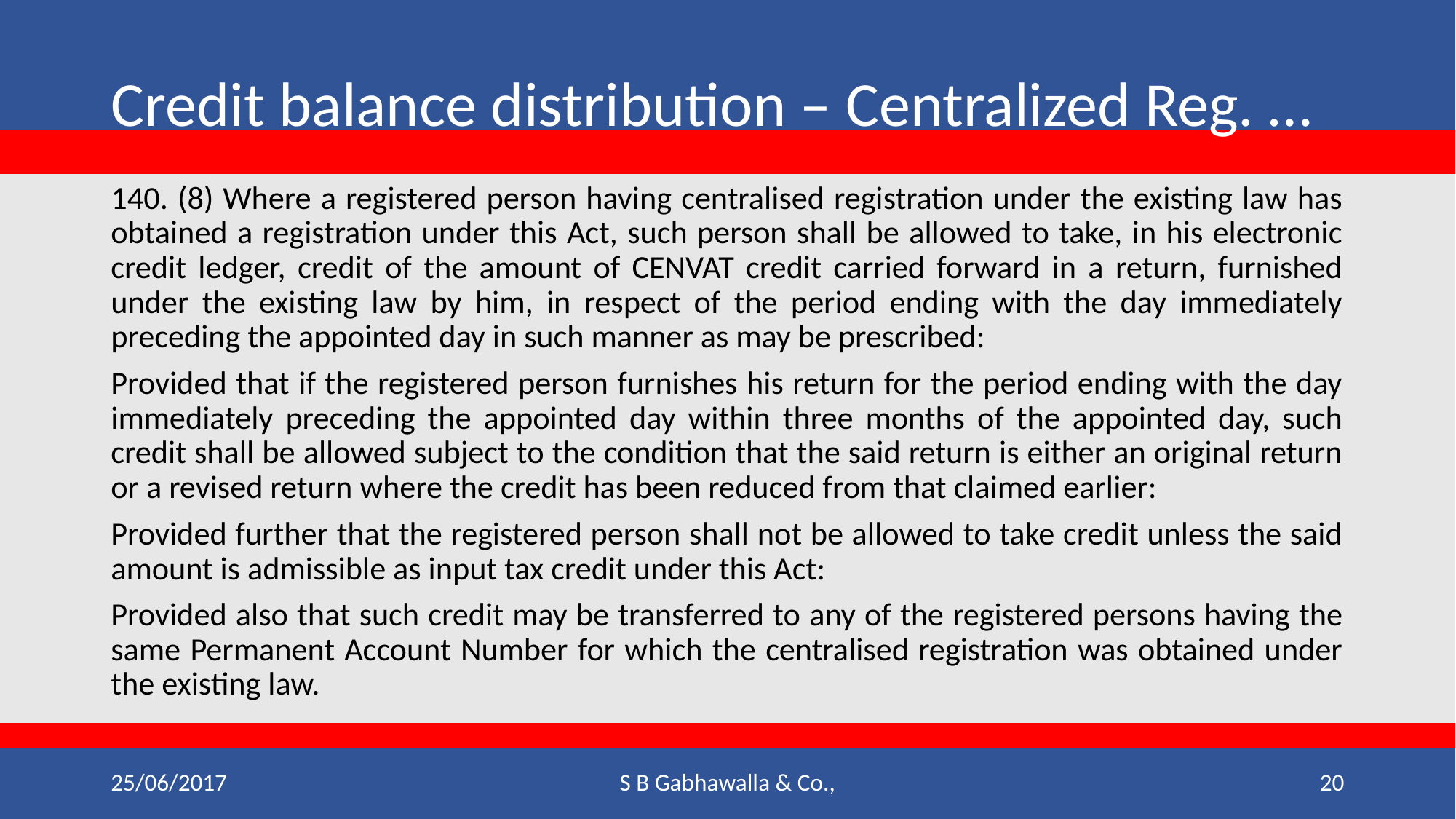

# Credit balance distribution – Centralized Reg. …
140. (8) Where a registered person having centralised registration under the existing law has obtained a registration under this Act, such person shall be allowed to take, in his electronic credit ledger, credit of the amount of CENVAT credit carried forward in a return, furnished under the existing law by him, in respect of the period ending with the day immediately preceding the appointed day in such manner as may be prescribed:
Provided that if the registered person furnishes his return for the period ending with the day immediately preceding the appointed day within three months of the appointed day, such credit shall be allowed subject to the condition that the said return is either an original return or a revised return where the credit has been reduced from that claimed earlier:
Provided further that the registered person shall not be allowed to take credit unless the said amount is admissible as input tax credit under this Act:
Provided also that such credit may be transferred to any of the registered persons having the same Permanent Account Number for which the centralised registration was obtained under the existing law.
25/06/2017
S B Gabhawalla & Co.,
20